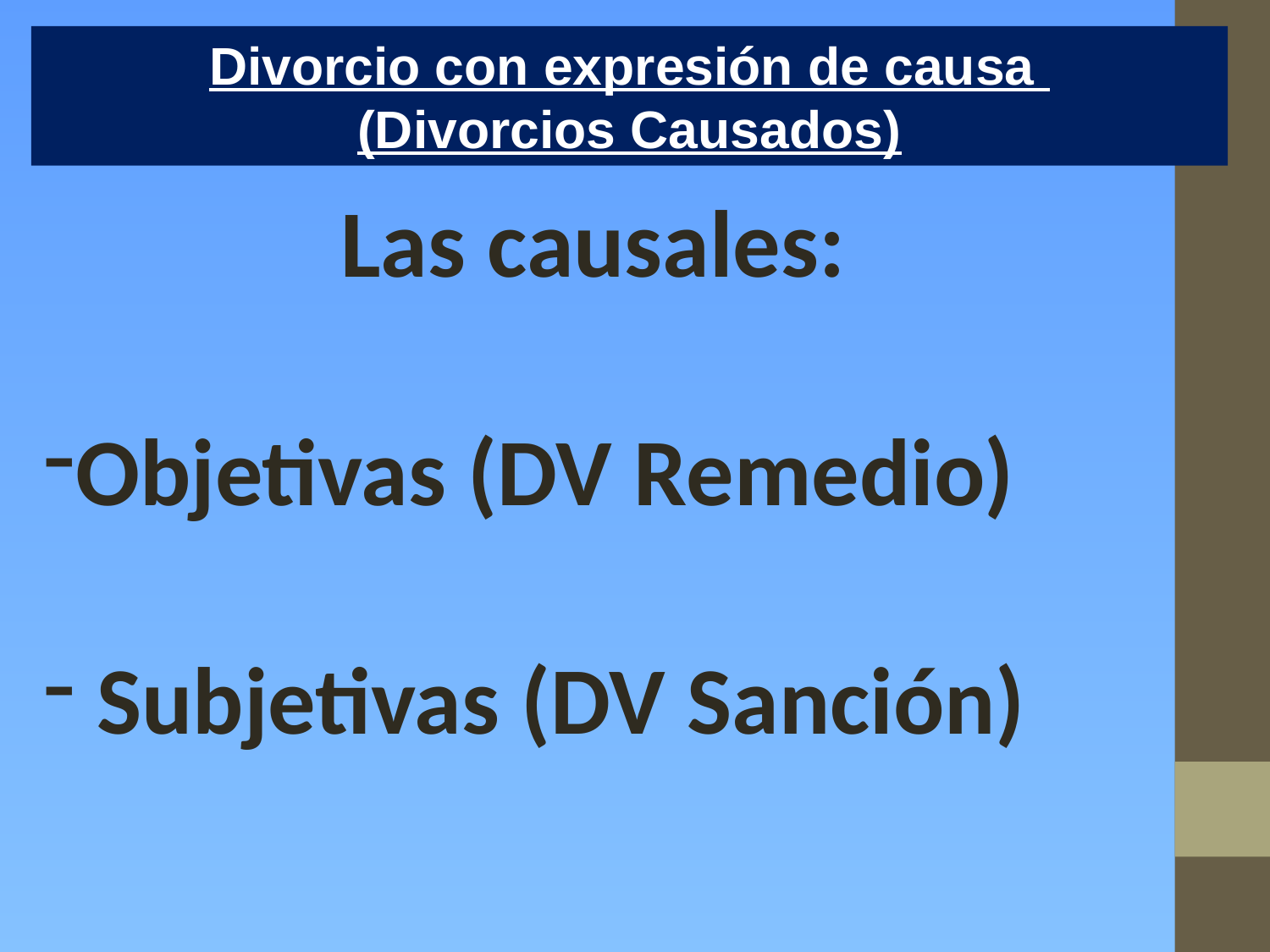

Divorcio con expresión de causa
(Divorcios Causados)
Las causales:

Objetivas (DV Remedio)

 Subjetivas (DV Sanción)